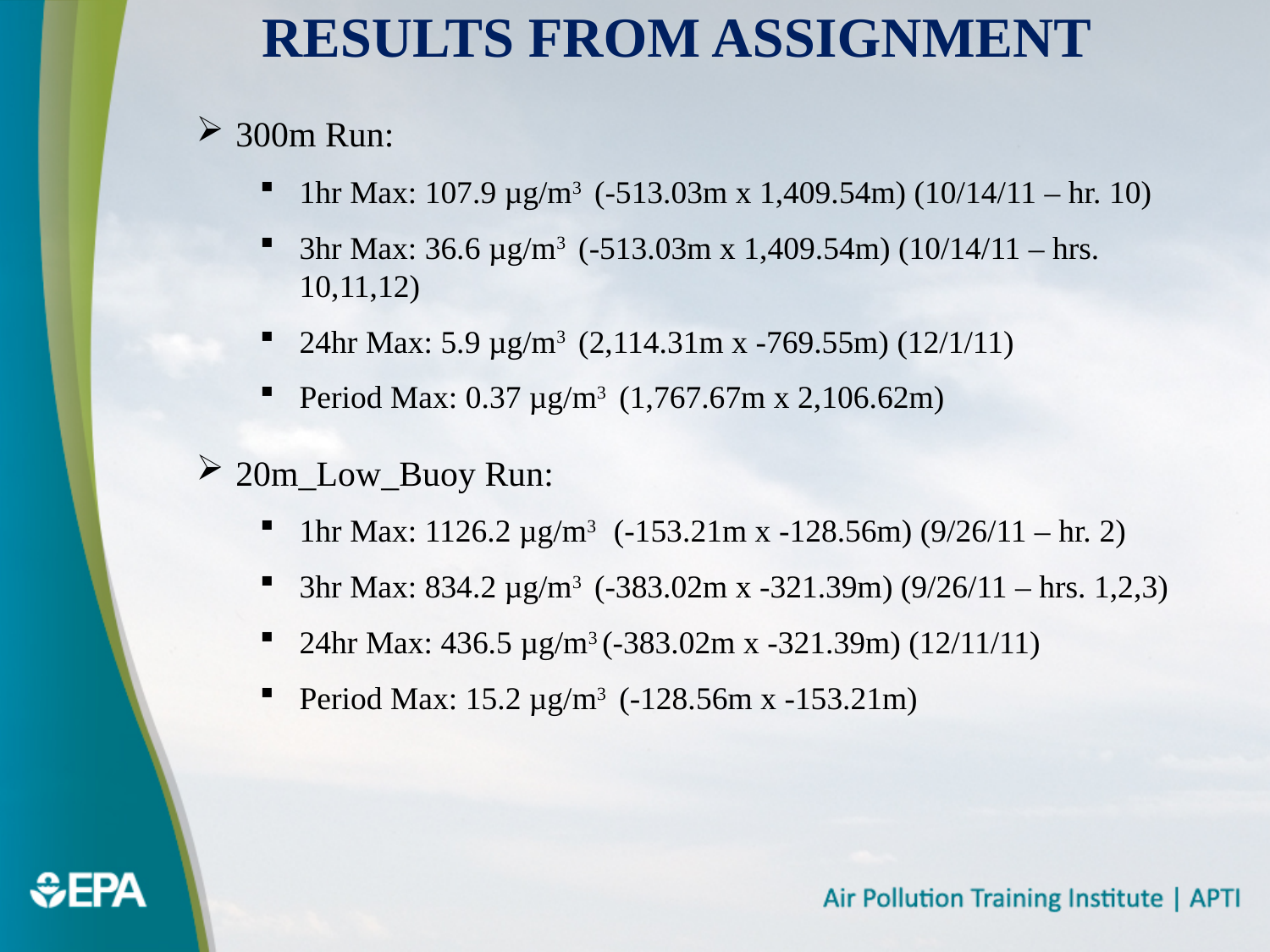

# RESULTS FROM ASSIGNMENT
300m Run:
1hr Max: 107.9 µg/m3  (-513.03m x 1,409.54m) (10/14/11 – hr. 10)
3hr Max: 36.6 µg/m3  (-513.03m x 1,409.54m) (10/14/11 – hrs. 10,11,12)
24hr Max: 5.9 µg/m3  (2,114.31m x -769.55m) (12/1/11)
Period Max: 0.37 µg/m3  (1,767.67m x 2,106.62m)
20m_Low_Buoy Run:
1hr Max: 1126.2 µg/m3   (-153.21m x -128.56m) (9/26/11 – hr. 2)
3hr Max: 834.2 µg/m3  (-383.02m x -321.39m) (9/26/11 – hrs. 1,2,3)
24hr Max: 436.5 µg/m3 (-383.02m x -321.39m) (12/11/11)
Period Max: 15.2 µg/m3  (-128.56m x -153.21m)